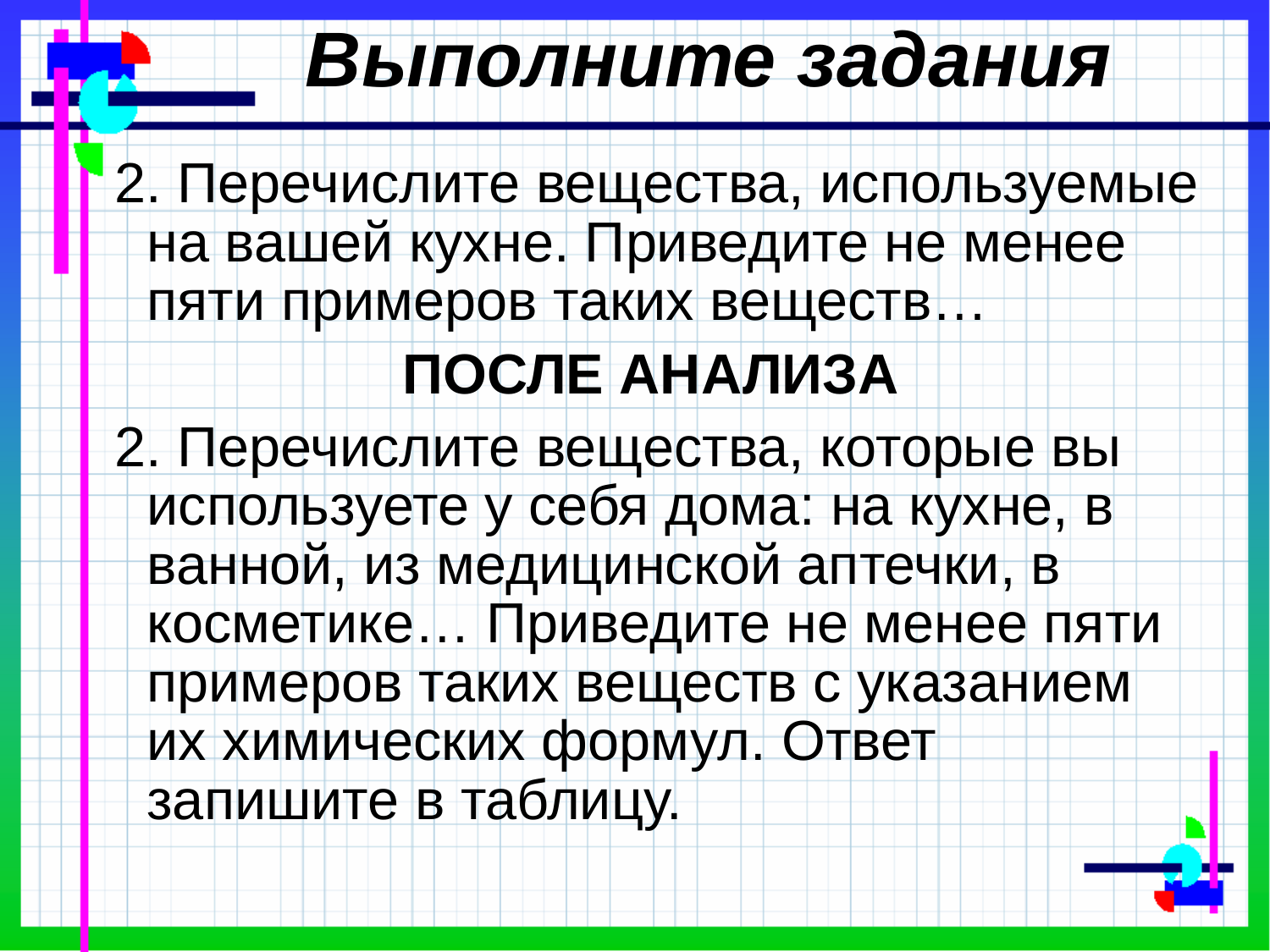

# Выполните задания
 2. Перечислите вещества, используемые на вашей кухне. Приведите не менее пяти примеров таких веществ…
ПОСЛЕ АНАЛИЗА
 2. Перечислите вещества, которые вы используете у себя дома: на кухне, в ванной, из медицинской аптечки, в косметике… Приведите не менее пяти примеров таких веществ с указанием их химических формул. Ответ запишите в таблицу.